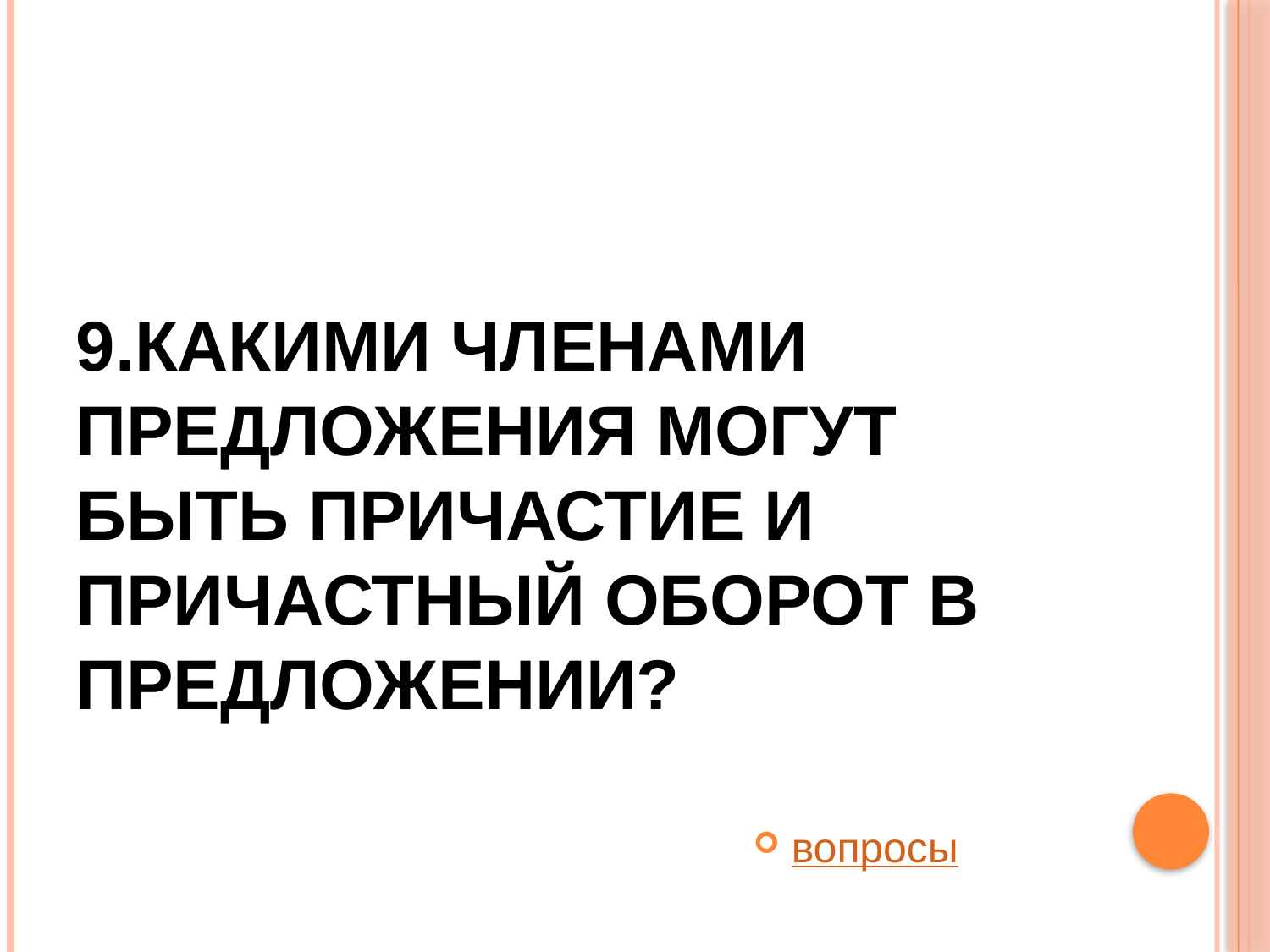

# 9.Какими членами предложения могут быть причастие и причастный оборот в предложении?
вопросы